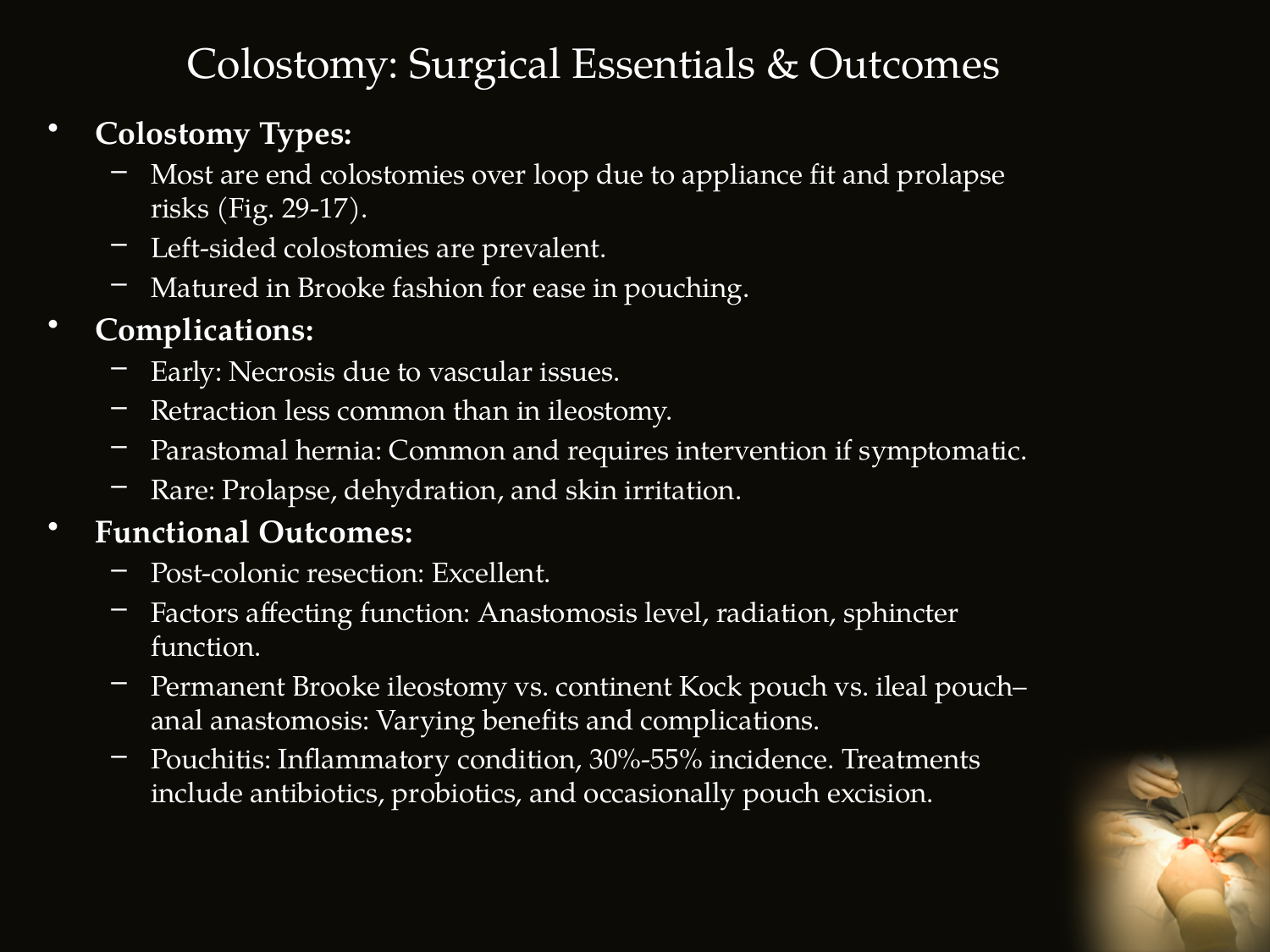

# Colostomy: Surgical Essentials & Outcomes
Colostomy Types:
Most are end colostomies over loop due to appliance fit and prolapse risks (Fig. 29-17).
Left-sided colostomies are prevalent.
Matured in Brooke fashion for ease in pouching.
Complications:
Early: Necrosis due to vascular issues.
Retraction less common than in ileostomy.
Parastomal hernia: Common and requires intervention if symptomatic.
Rare: Prolapse, dehydration, and skin irritation.
Functional Outcomes:
Post-colonic resection: Excellent.
Factors affecting function: Anastomosis level, radiation, sphincter function.
Permanent Brooke ileostomy vs. continent Kock pouch vs. ileal pouch–anal anastomosis: Varying benefits and complications.
Pouchitis: Inflammatory condition, 30%-55% incidence. Treatments include antibiotics, probiotics, and occasionally pouch excision.